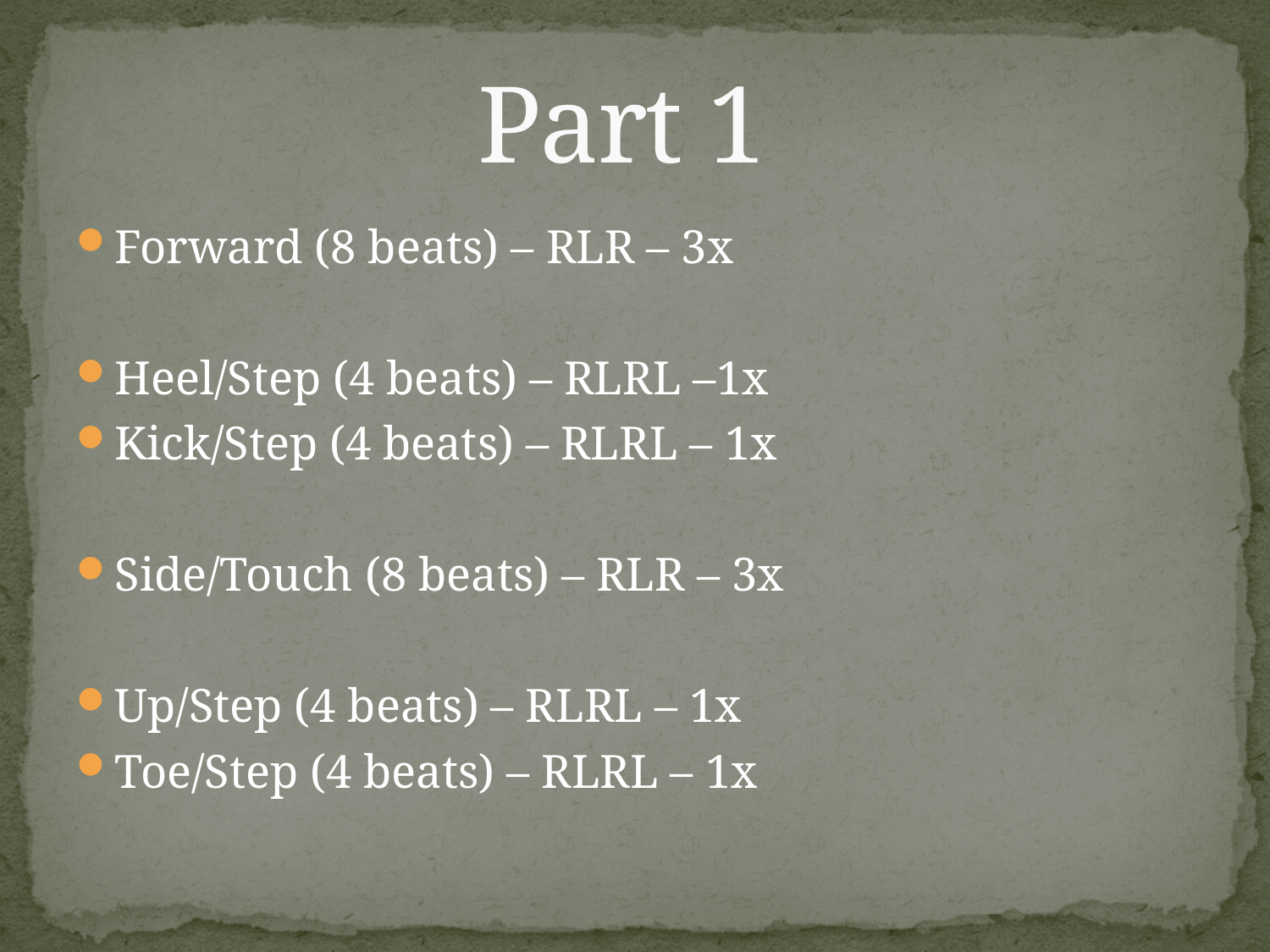

# Part 1
Forward (8 beats) – RLR – 3x

Heel/Step (4 beats) – RLRL –1x
Kick/Step (4 beats) – RLRL – 1x

Side/Touch (8 beats) – RLR – 3x

Up/Step (4 beats) – RLRL – 1x
Toe/Step (4 beats) – RLRL – 1x